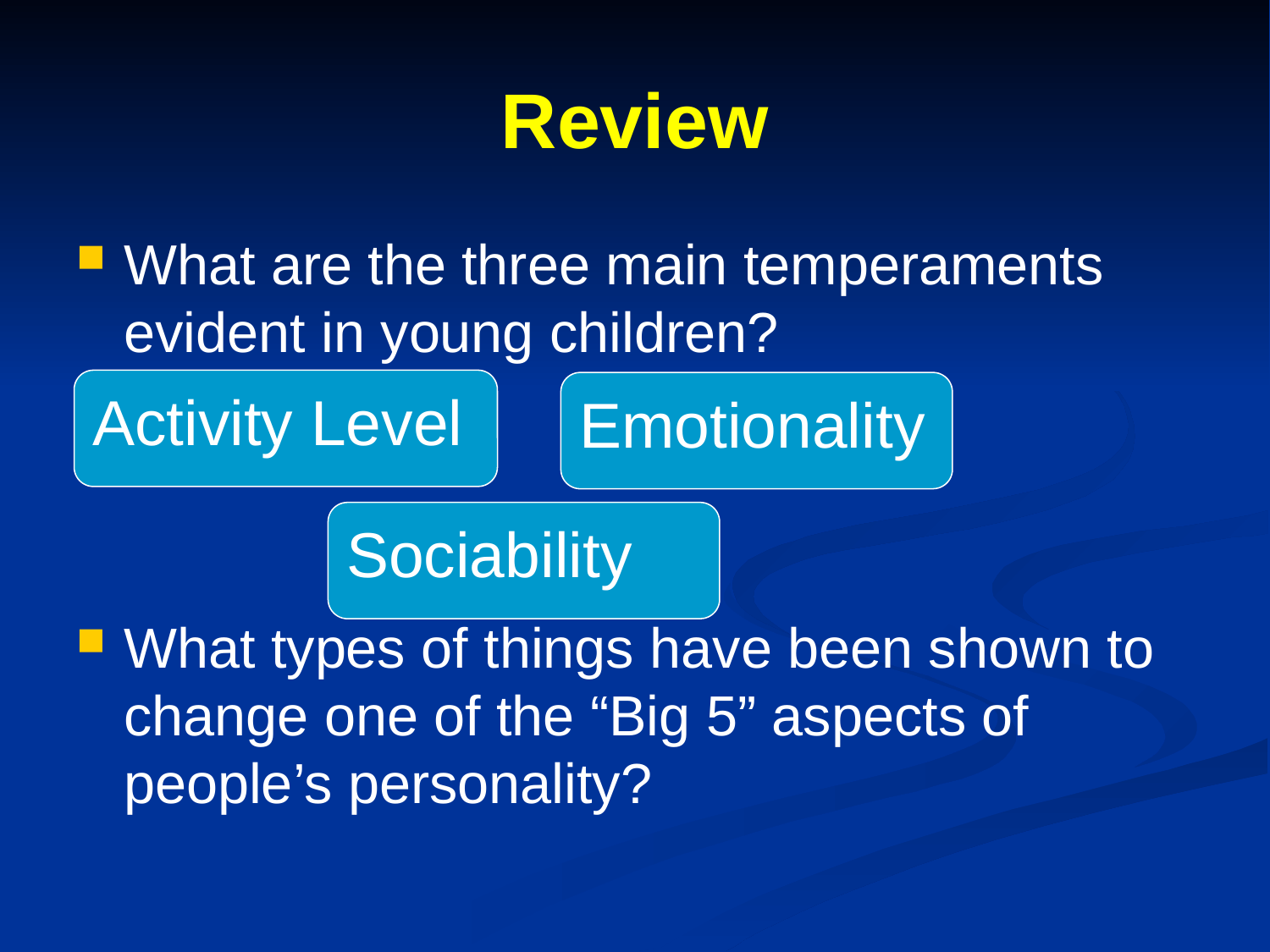

# Review
What are the three main temperaments evident in young children?

What types of things have been shown to change one of the “Big 5” aspects of people’s personality?

Activity Level
Emotionality
Sociability